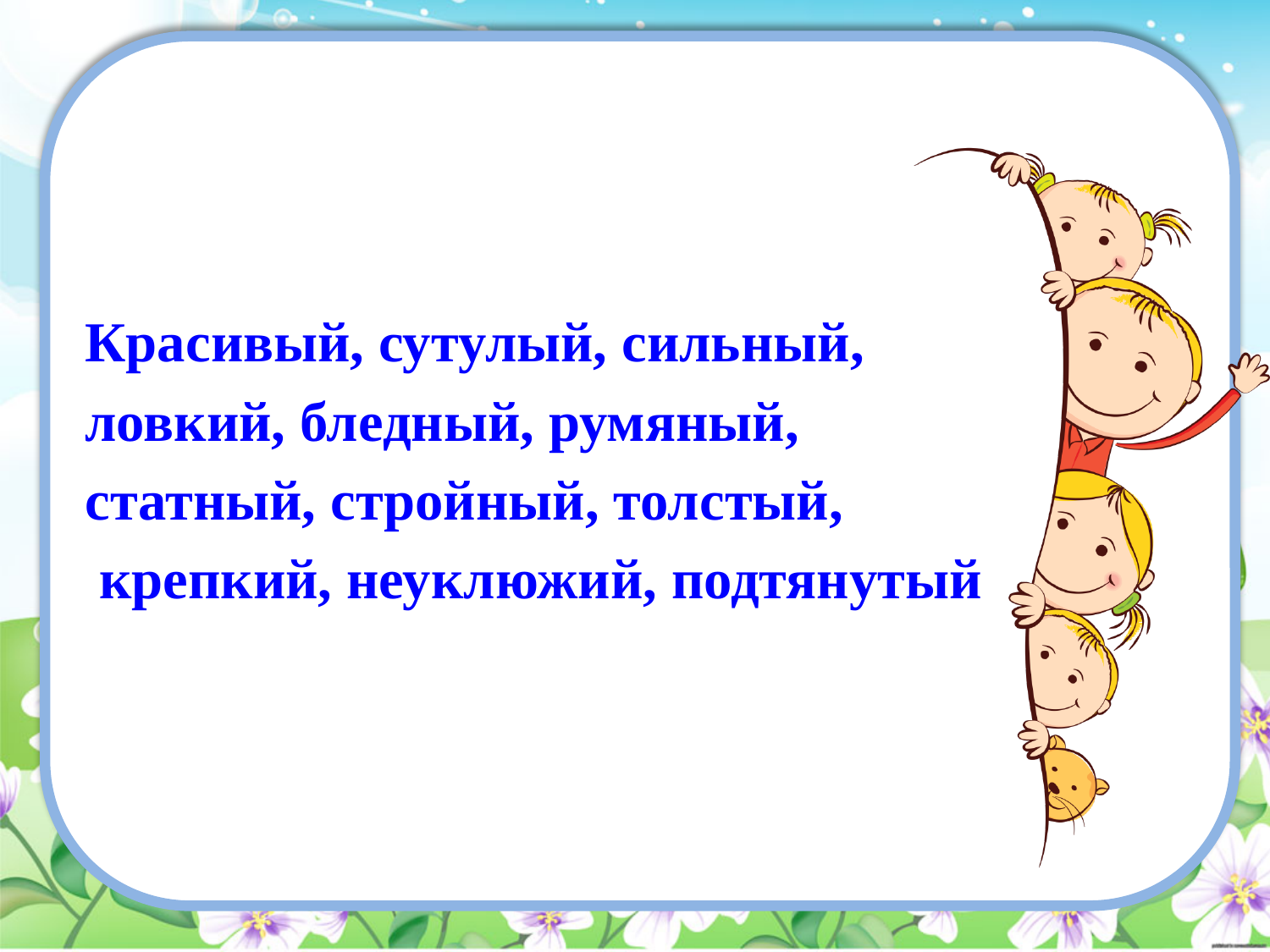

#

Красивый, сутулый, сильный,
ловкий, бледный, румяный,
статный, стройный, толстый,
 крепкий, неуклюжий, подтянутый